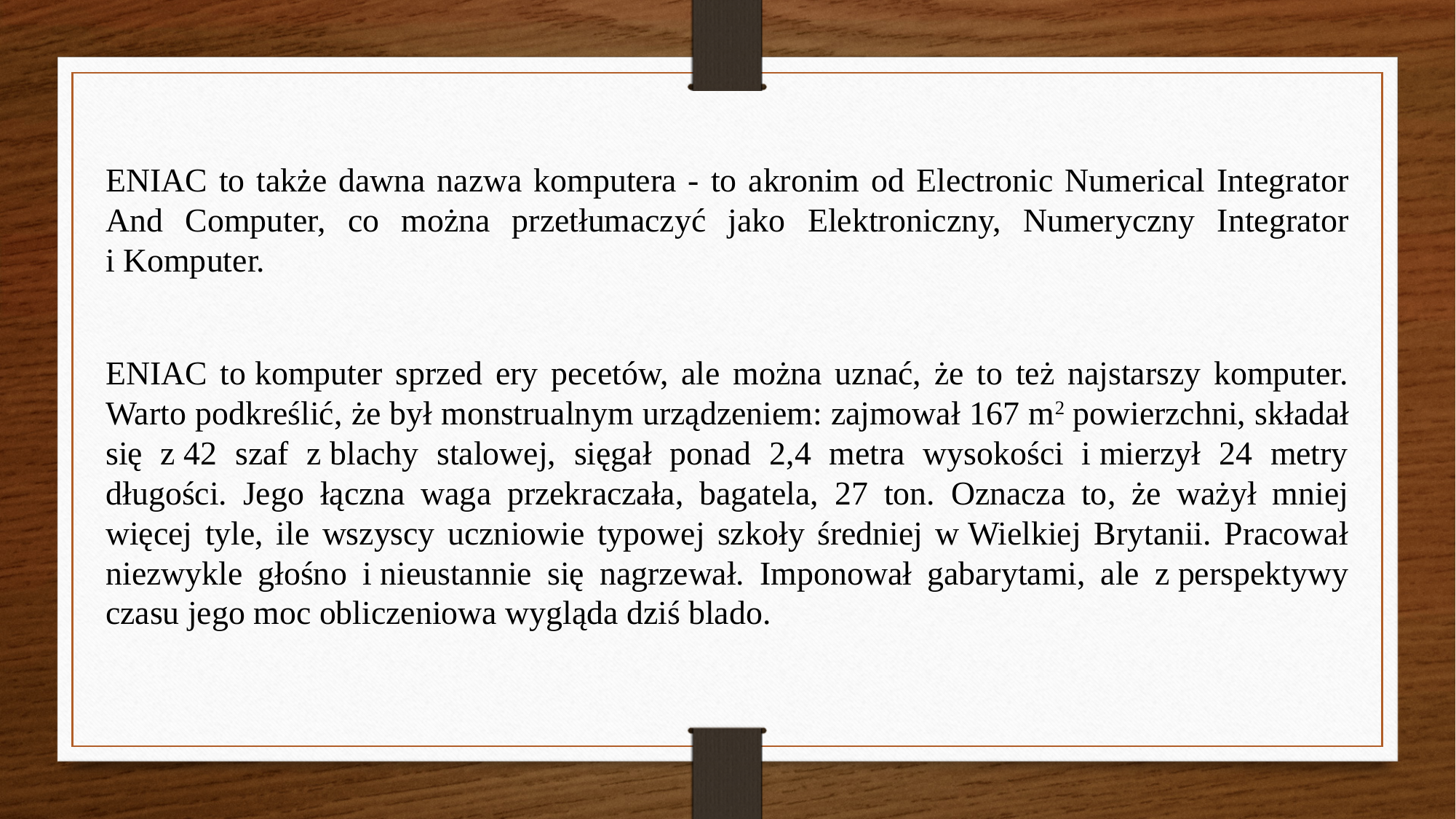

ENIAC to także dawna nazwa komputera - to akronim od Electronic Numerical Integrator And Computer, co można przetłumaczyć jako Elektroniczny, Numeryczny Integrator i Komputer.
ENIAC to komputer sprzed ery pecetów, ale można uznać, że to też najstarszy komputer. Warto podkreślić, że był monstrualnym urządzeniem: zajmował 167 m2 powierzchni, składał się z 42 szaf z blachy stalowej, sięgał ponad 2,4 metra wysokości i mierzył 24 metry długości. Jego łączna waga przekraczała, bagatela, 27 ton. Oznacza to, że ważył mniej więcej tyle, ile wszyscy uczniowie typowej szkoły średniej w Wielkiej Brytanii. Pracował niezwykle głośno i nieustannie się nagrzewał. Imponował gabarytami, ale z perspektywy czasu jego moc obliczeniowa wygląda dziś blado.